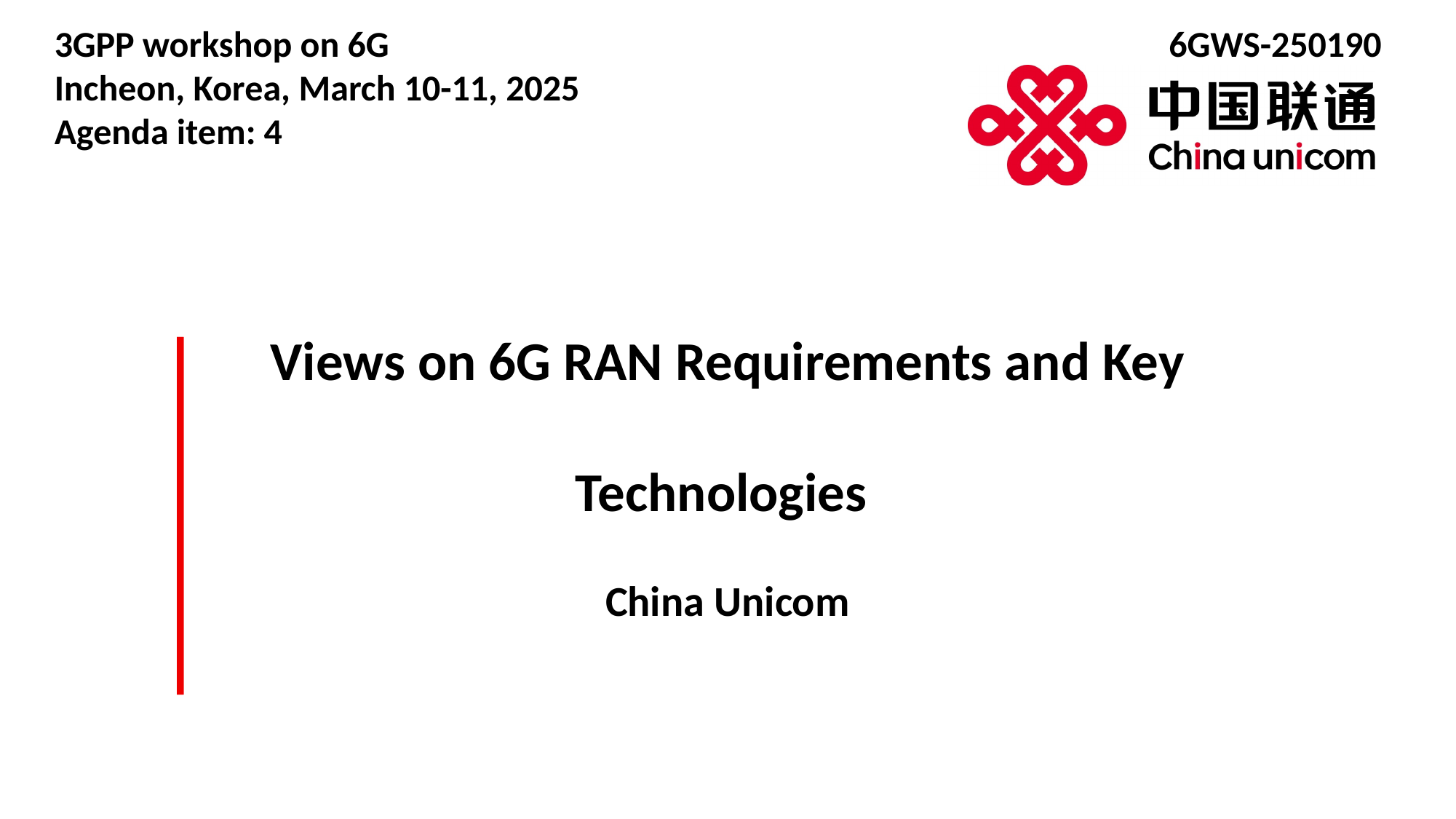

3GPP workshop on 6G
Incheon, Korea, March 10-11, 2025
Agenda item: 4
6GWS-250190
Views on 6G RAN Requirements and Key Technologies
China Unicom